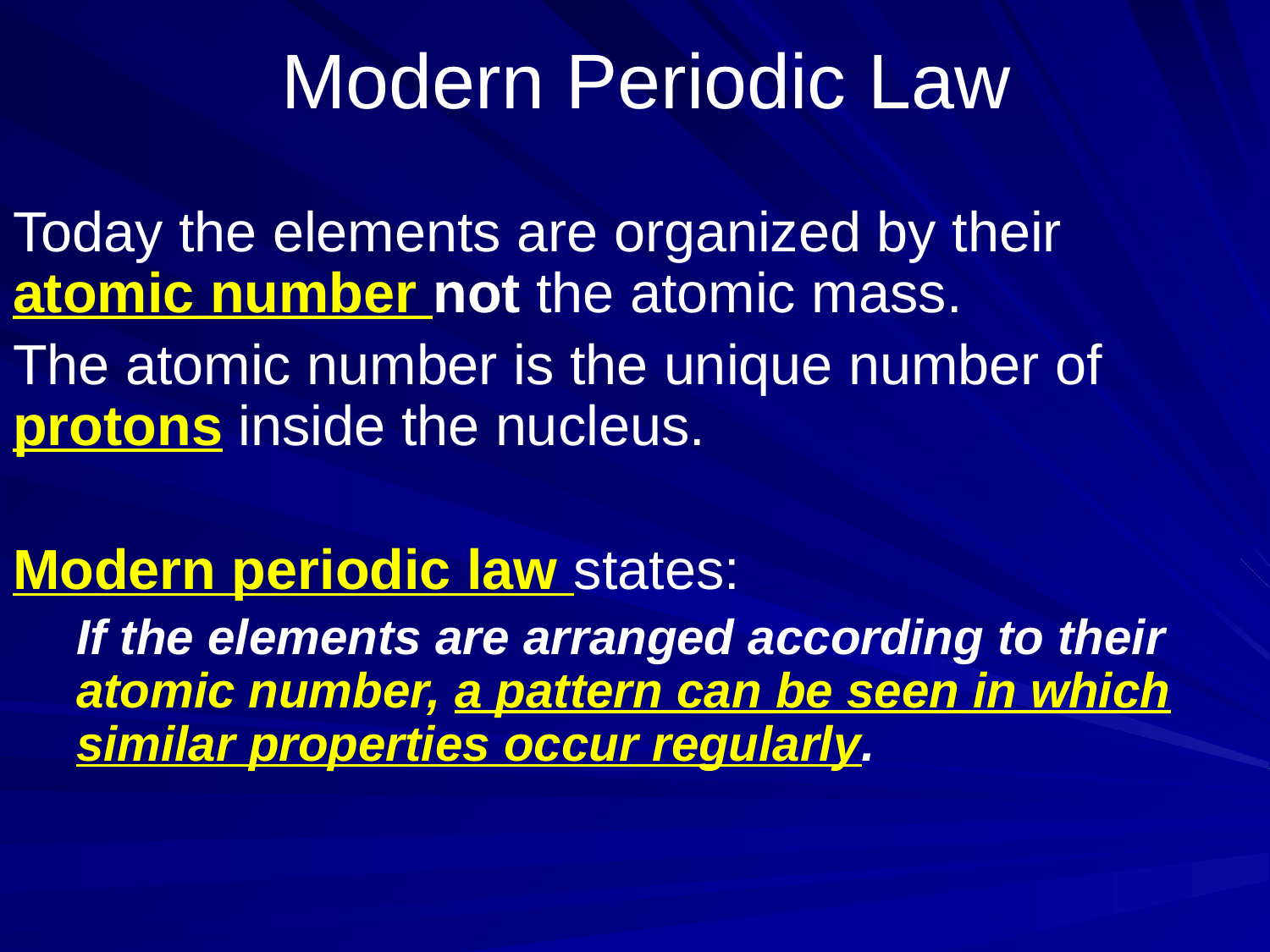

# Modern Periodic Law

Today the elements are organized by their atomic number not the atomic mass.
The atomic number is the unique number of protons inside the nucleus.

Modern periodic law states:
If the elements are arranged according to their atomic number, a pattern can be seen in which similar properties occur regularly.